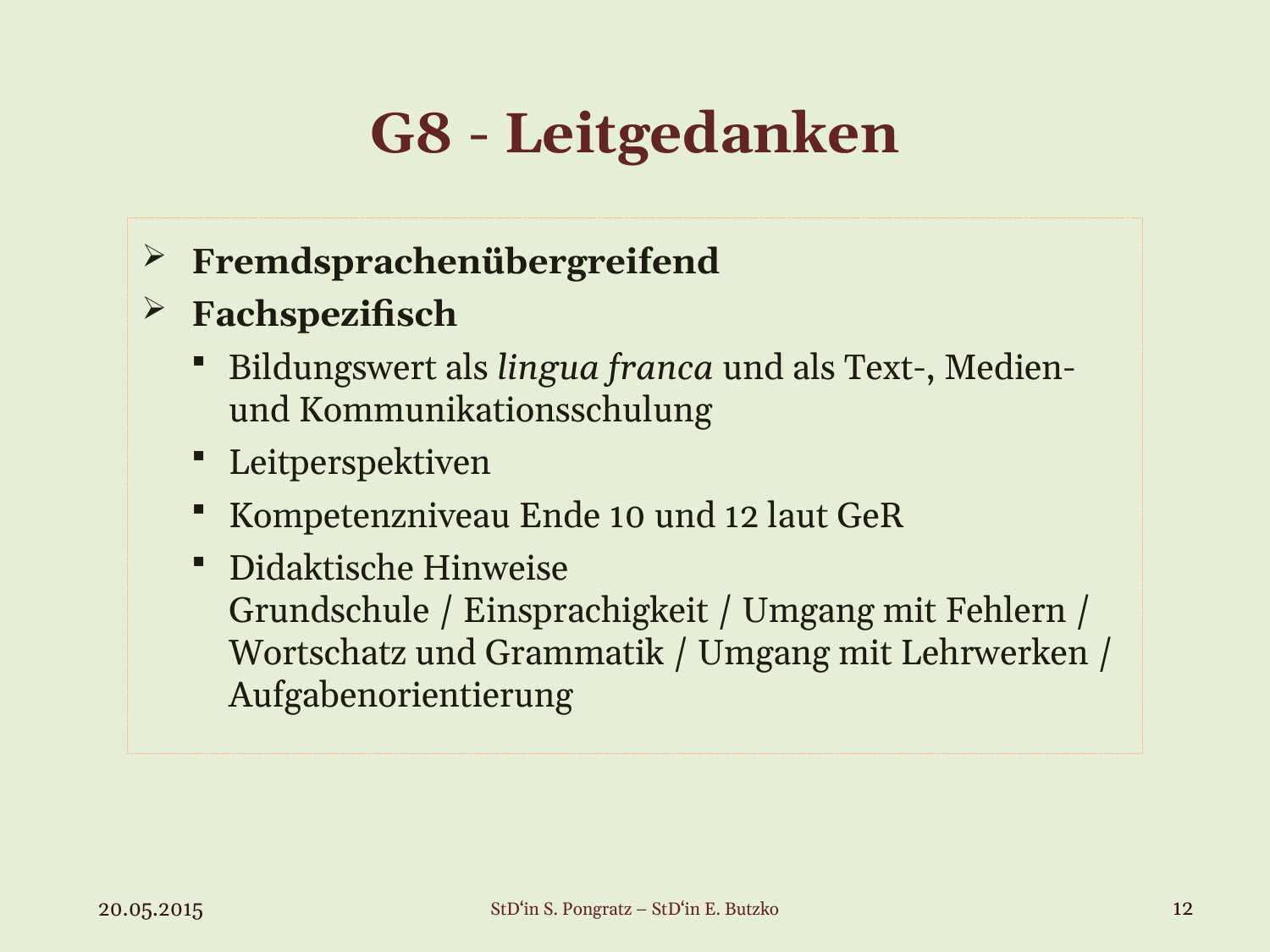

# G8 - Leitgedanken
Fremdsprachenübergreifend
Fachspezifisch
Bildungswert als lingua franca und als Text-, Medien- und Kommunikationsschulung
Leitperspektiven
Kompetenzniveau Ende 10 und 12 laut GeR
Didaktische Hinweise
Grundschule / Einsprachigkeit / Umgang mit Fehlern / Wortschatz und Grammatik / Umgang mit Lehrwerken / Aufgabenorientierung

20.05.2015
StD‘in S. Pongratz – StD‘in E. Butzko
12